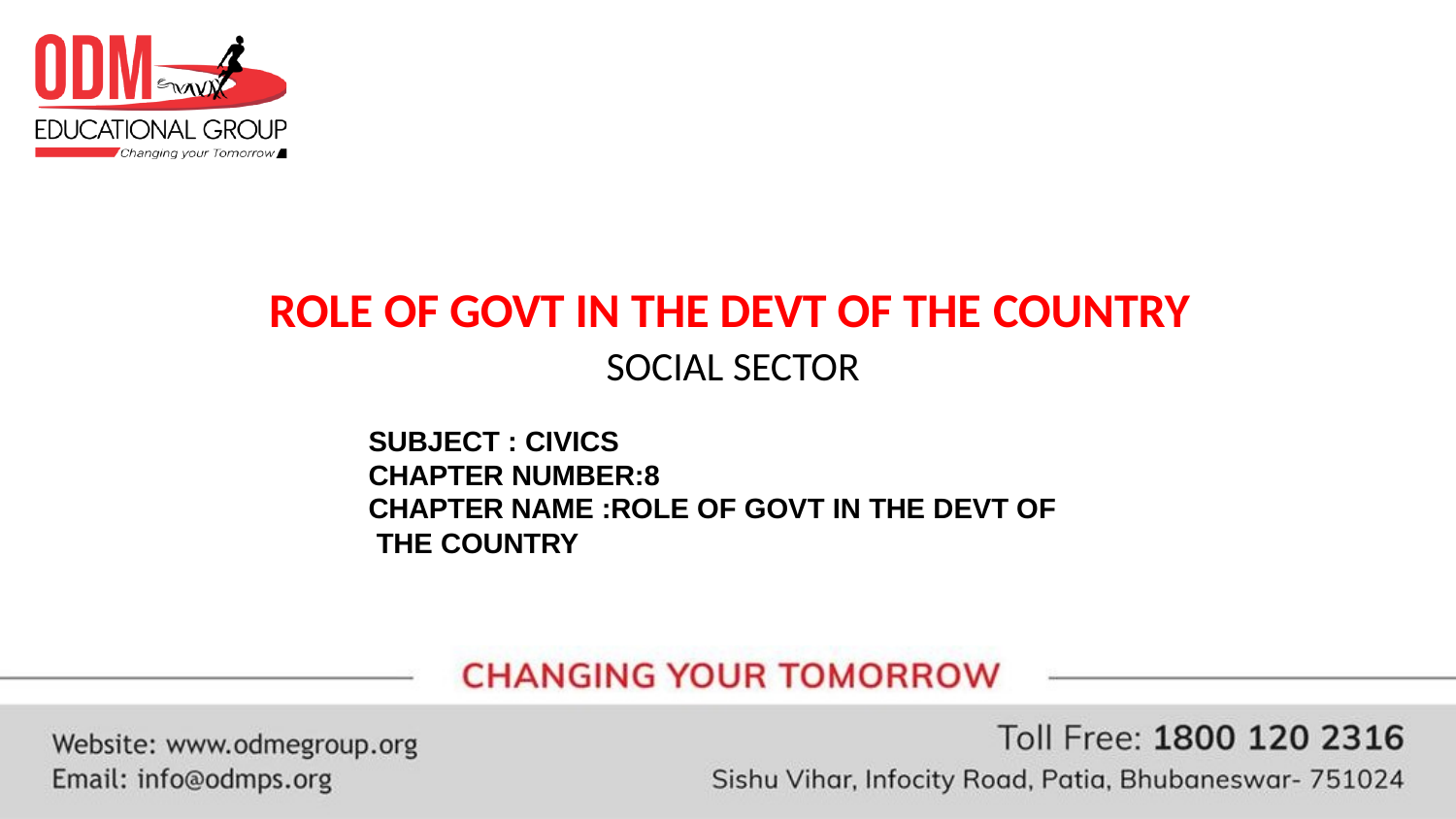

# ROLE OF GOVT IN THE DEVT OF THE COUNTRY
SOCIAL SECTOR
SUBJECT : CIVICS  CHAPTER NUMBER:8
CHAPTER NAME :ROLE OF GOVT IN THE DEVT OF  THE COUNTRY